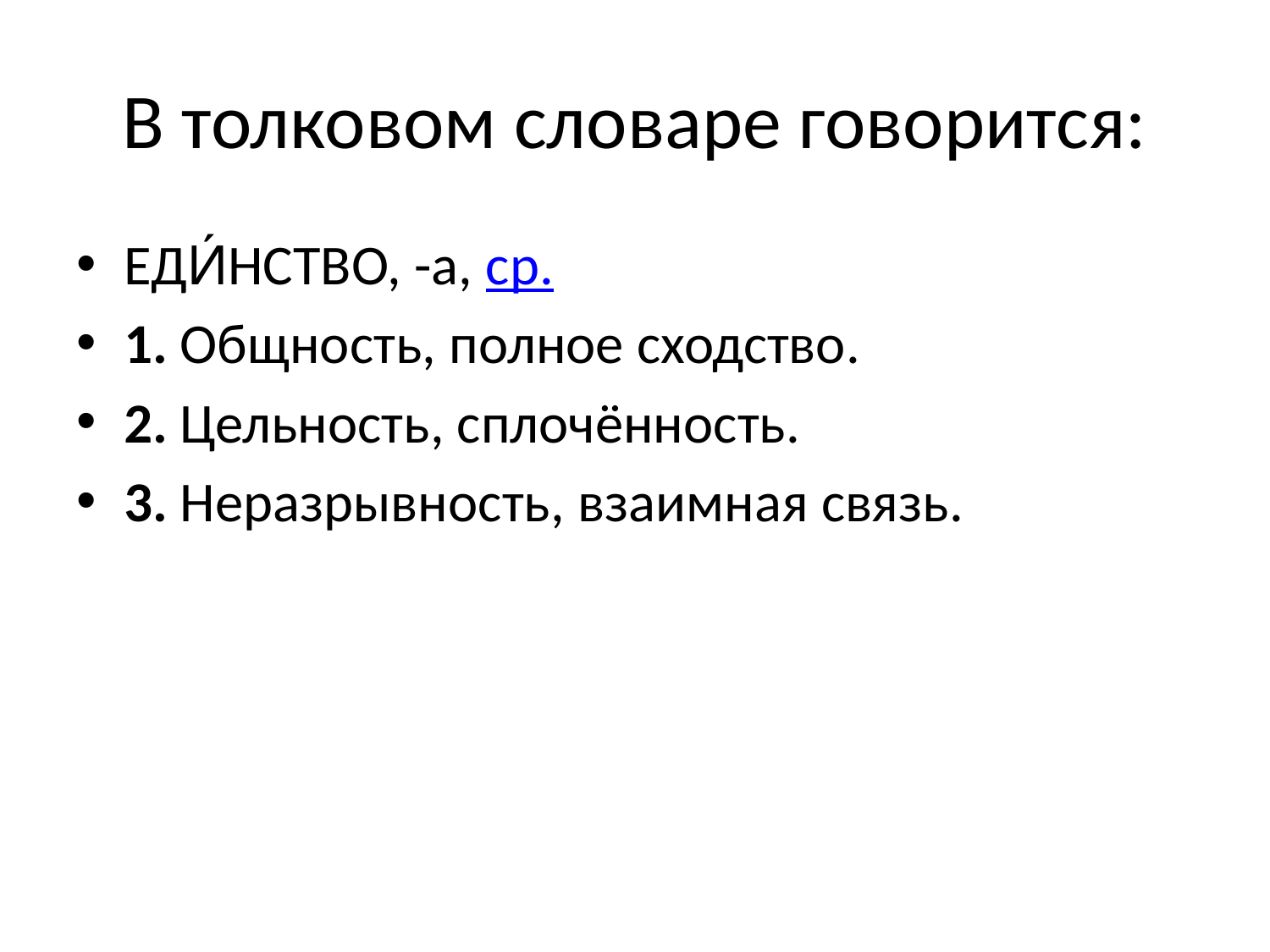

# В толковом словаре говорится:
ЕДИ́НСТВО, -а, ср.
1. Общность, полное сходство.
2. Цельность, сплочённость.
3. Неразрывность, взаимная связь.